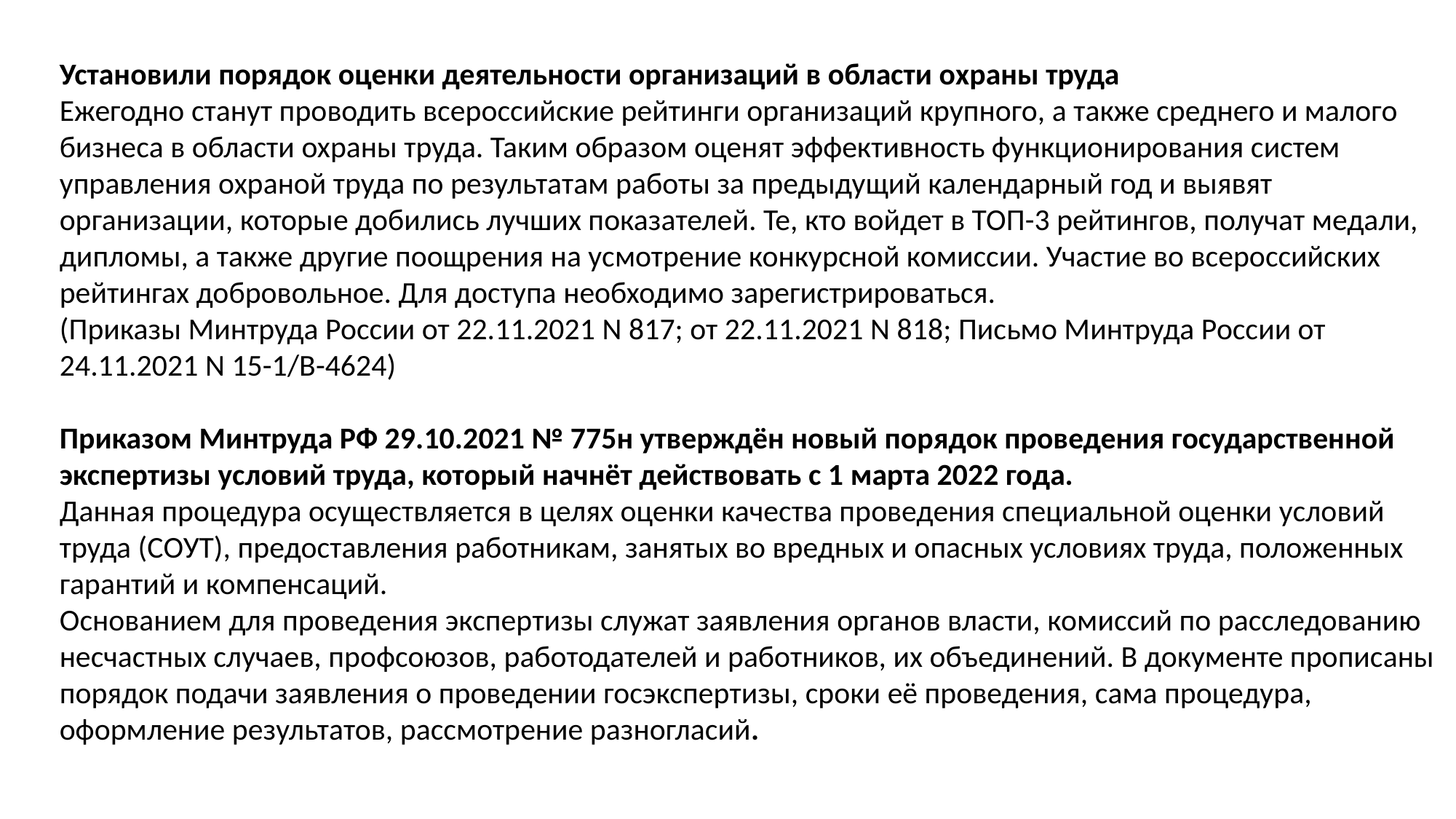

Установили порядок оценки деятельности организаций в области охраны труда
Ежегодно станут проводить всероссийские рейтинги организаций крупного, а также среднего и малого бизнеса в области охраны труда. Таким образом оценят эффективность функционирования систем управления охраной труда по результатам работы за предыдущий календарный год и выявят организации, которые добились лучших показателей. Те, кто войдет в ТОП-3 рейтингов, получат медали, дипломы, а также другие поощрения на усмотрение конкурсной комиссии. Участие во всероссийских рейтингах добровольное. Для доступа необходимо зарегистрироваться.
(Приказы Минтруда России от 22.11.2021 N 817; от 22.11.2021 N 818; Письмо Минтруда России от 24.11.2021 N 15-1/В-4624)

Приказом Минтруда РФ 29.10.2021 № 775н утверждён новый порядок проведения государственной экспертизы условий труда, который начнёт действовать с 1 марта 2022 года.
Данная процедура осуществляется в целях оценки качества проведения специальной оценки условий труда (СОУТ), предоставления работникам, занятых во вредных и опасных условиях труда, положенных гарантий и компенсаций.
Основанием для проведения экспертизы служат заявления органов власти, комиссий по расследованию несчастных случаев, профсоюзов, работодателей и работников, их объединений. В документе прописаны порядок подачи заявления о проведении госэкспертизы, сроки её проведения, сама процедура, оформление результатов, рассмотрение разногласий.